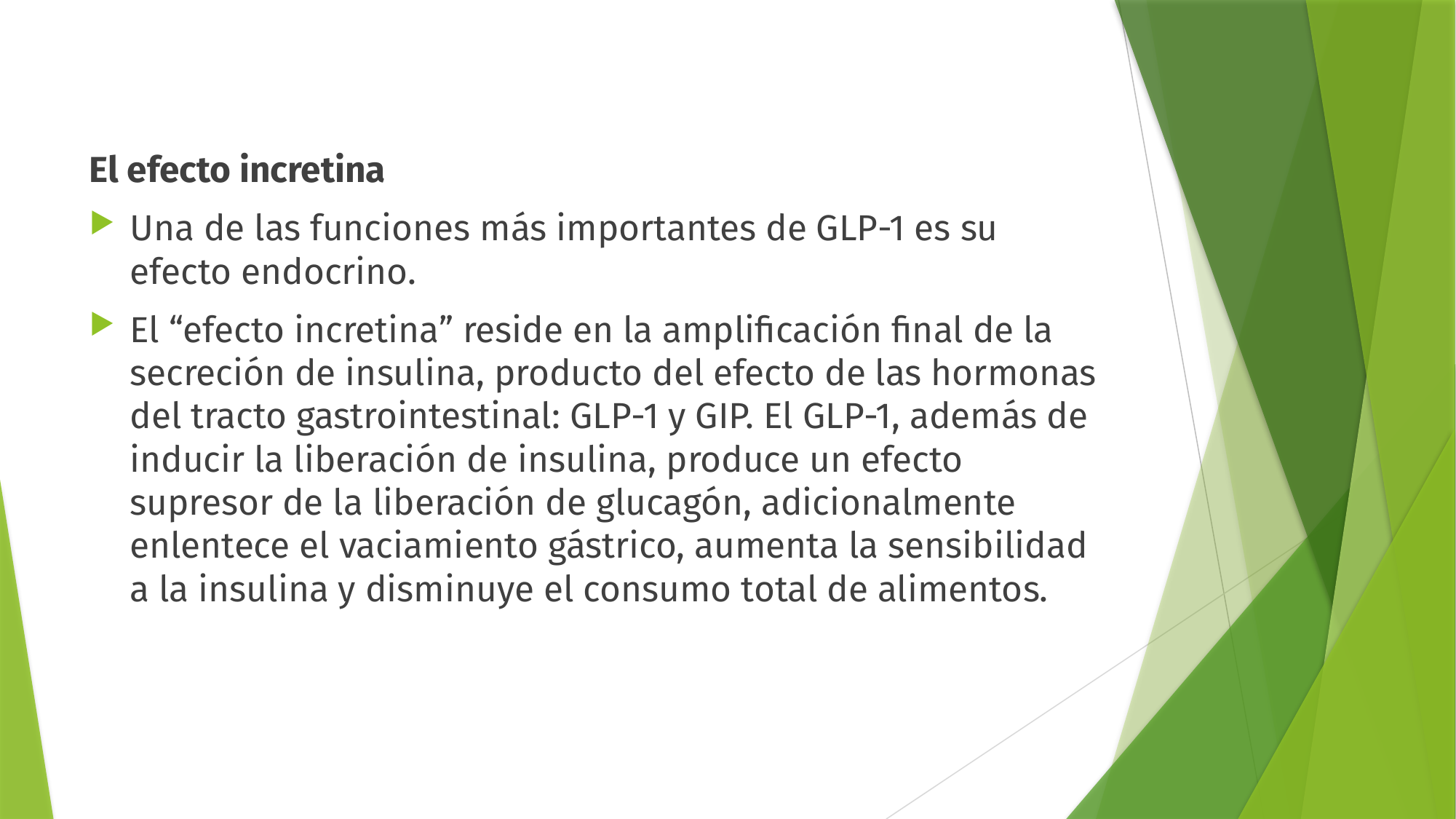

El efecto incretina
Una de las funciones más importantes de GLP-1 es su efecto endocrino.
El “efecto incretina” reside en la amplificación final de la secreción de insulina, producto del efecto de las hormonas del tracto gastrointestinal: GLP-1 y GIP. El GLP-1, además de inducir la liberación de insulina, produce un efecto supresor de la liberación de glucagón, adicionalmente enlentece el vaciamiento gástrico, aumenta la sensibilidad a la insulina y disminuye el consumo total de alimentos.